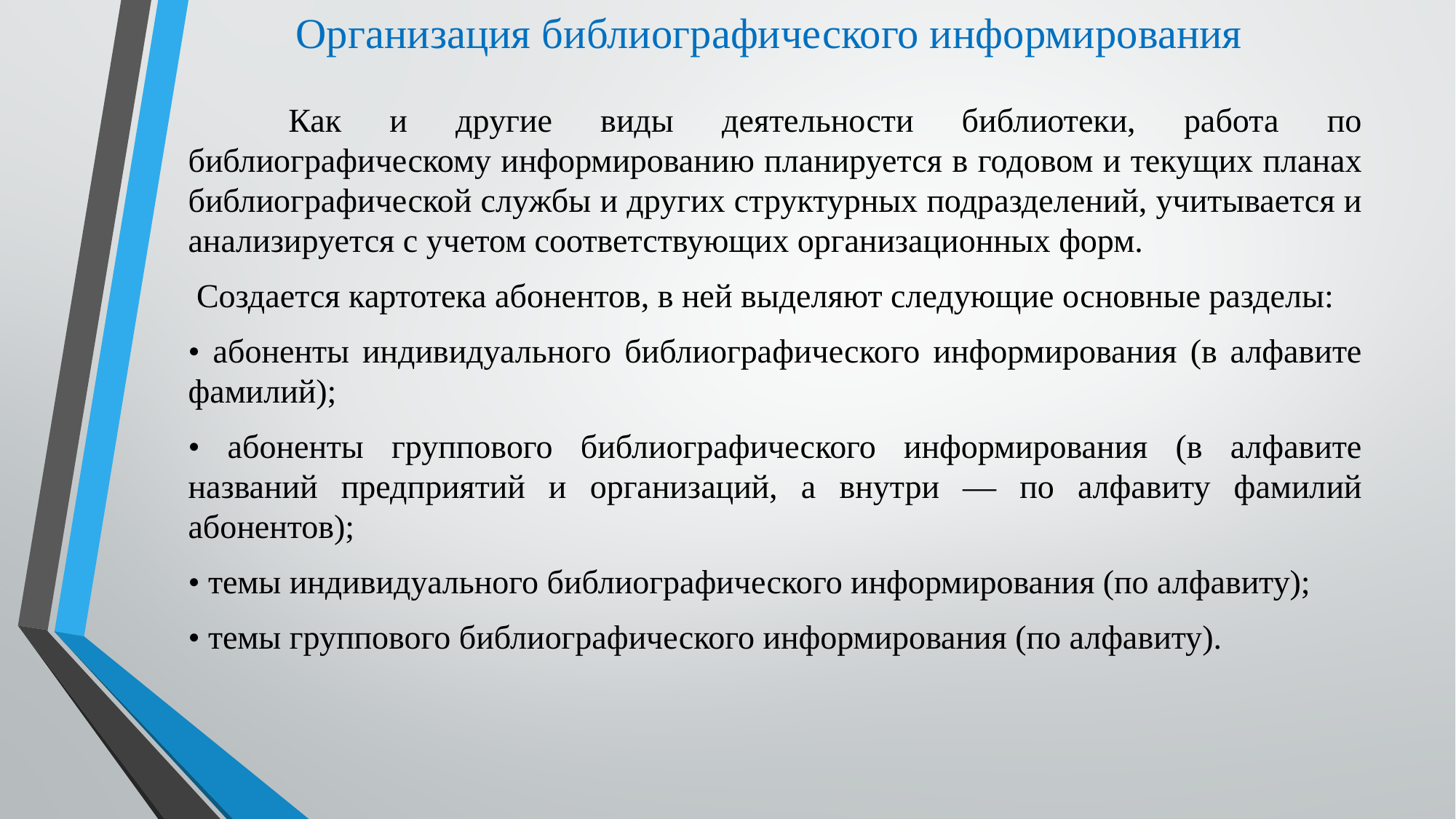

# Организация библиографического информирования
	Как и другие виды деятельности библиотеки, работа по библиографическому информированию планируется в годовом и текущих планах библиографической службы и других структурных подразделений, учитывается и анализируется с учетом соответствующих организационных форм.
 Создается картотека абонентов, в ней выделяют следующие основные разделы:
• абоненты индивидуального библиографического информирования (в алфавите фамилий);
• абоненты группового библиографического информирования (в алфавите названий предприятий и организаций, а внутри — по алфавиту фамилий абонентов);
• темы индивидуального библиографического информирования (по алфавиту);
• темы группового библиографического информирования (по алфавиту).